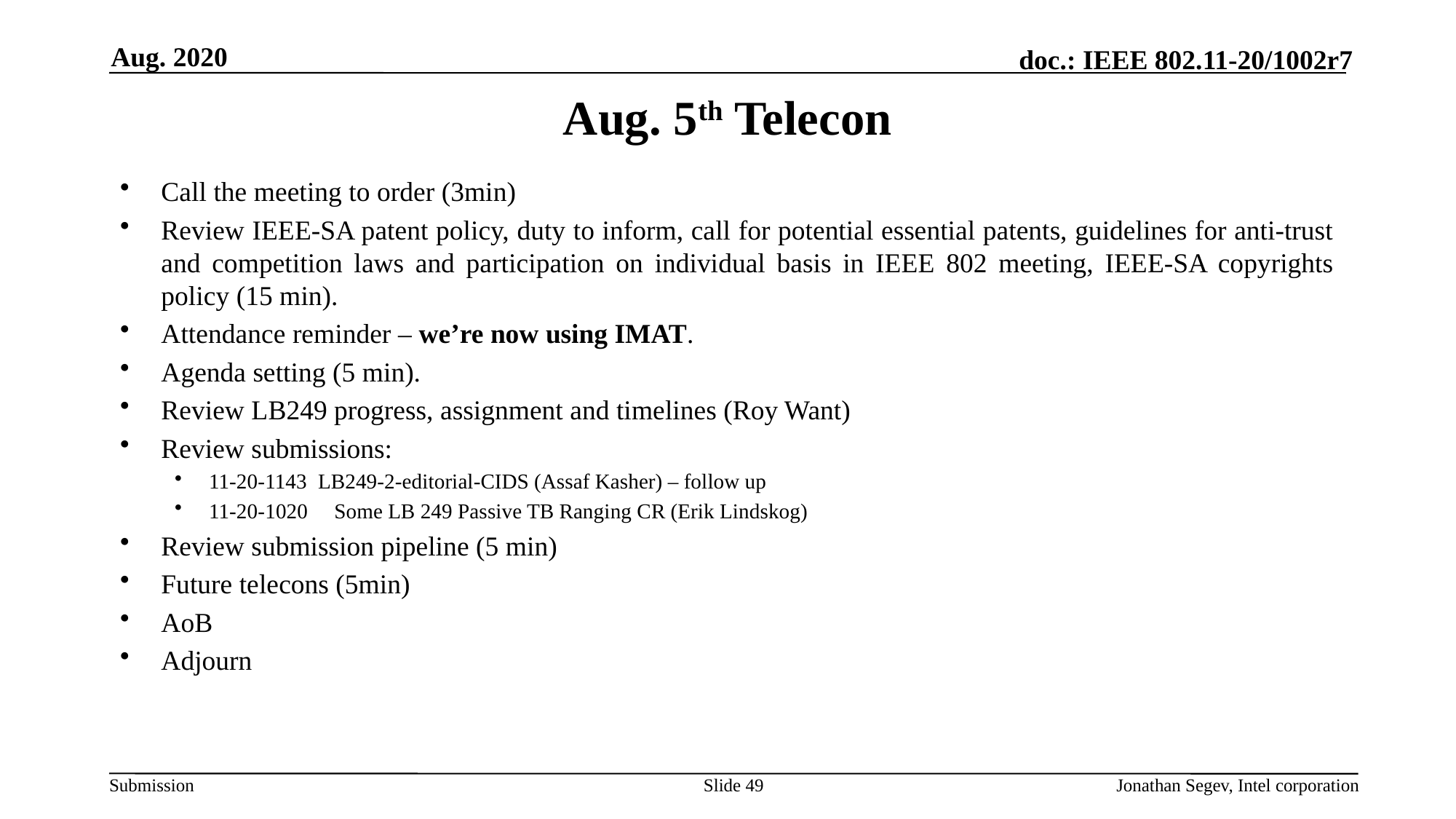

Aug. 2020
# Aug. 5th Telecon
Call the meeting to order (3min)
Review IEEE-SA patent policy, duty to inform, call for potential essential patents, guidelines for anti-trust and competition laws and participation on individual basis in IEEE 802 meeting, IEEE-SA copyrights policy (15 min).
Attendance reminder – we’re now using IMAT.
Agenda setting (5 min).
Review LB249 progress, assignment and timelines (Roy Want)
Review submissions:
11-20-1143	LB249-2-editorial-CIDS (Assaf Kasher) – follow up
11-20-1020     Some LB 249 Passive TB Ranging CR (Erik Lindskog)
Review submission pipeline (5 min)
Future telecons (5min)
AoB
Adjourn

Slide 49
Jonathan Segev, Intel corporation